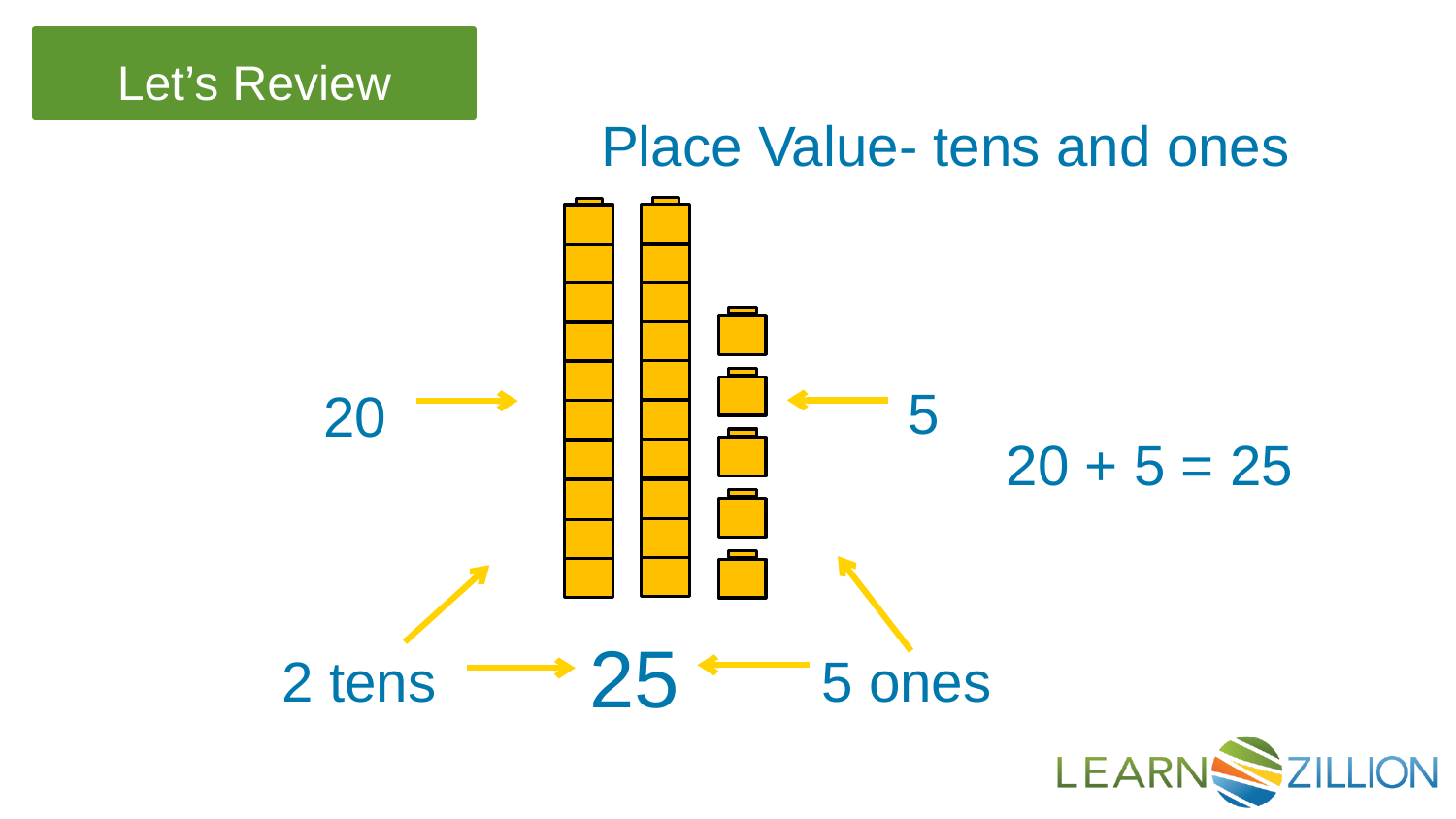

Place Value- tens and ones

5
20
20 + 5 = 25
25
5 ones
2 tens